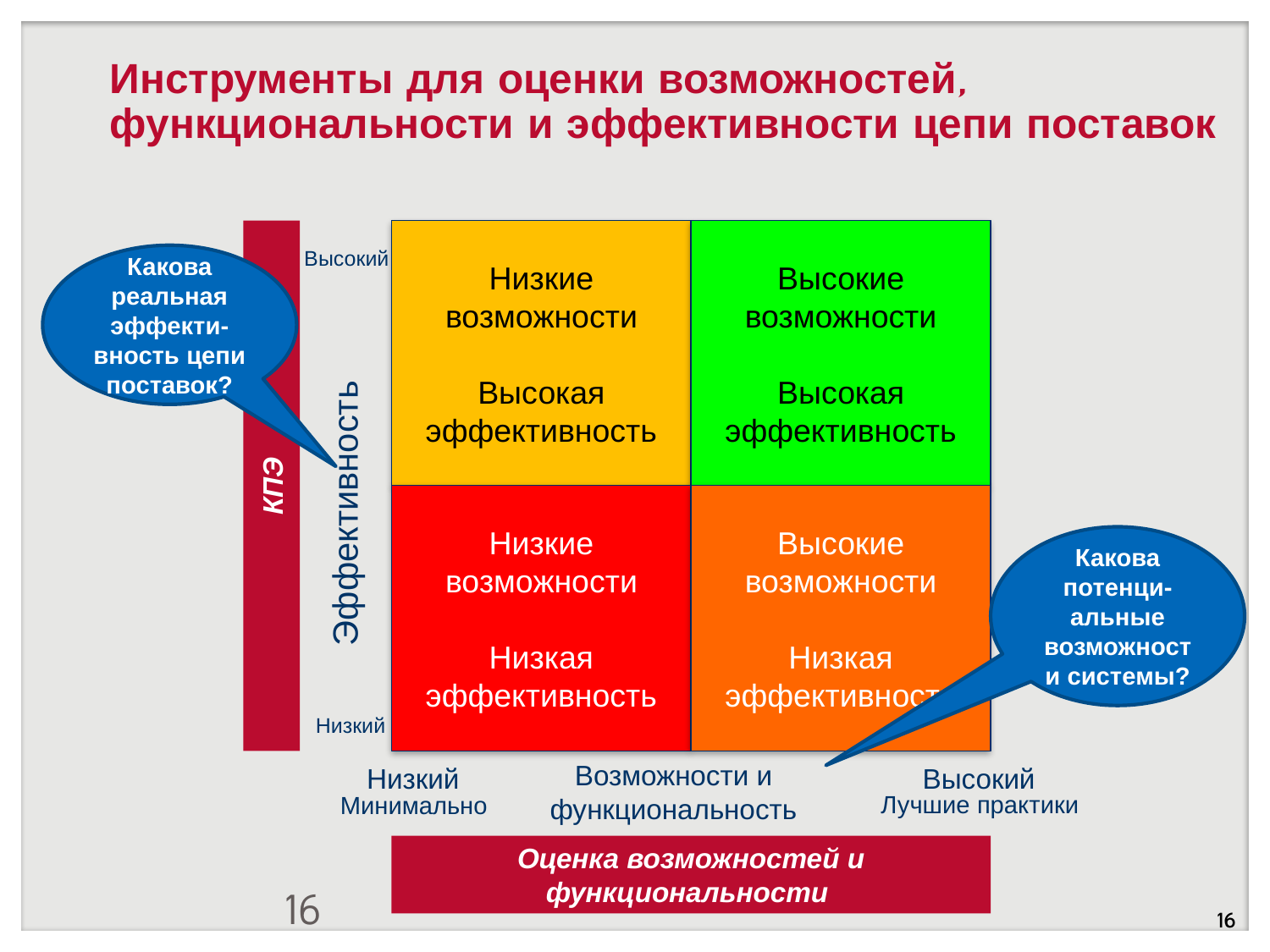

# Инструменты для оценки возможностей, функциональности и эффективности цепи поставок
Низкие возможности

Высокая эффективность
Высокие возможности

Высокая эффективность
Высокий
Какова реальная эффекти-вность цепи поставок?
Эффективность
КПЭ
Низкие возможности

Низкая эффективность
Высокие возможности

Низкая эффективность
Какова потенци-альные возможности системы?
Низкий
Возможности и функциональность
Высокий
Низкий
Лучшие практики
Минимально
Оценка возможностей и функциональности
16
16